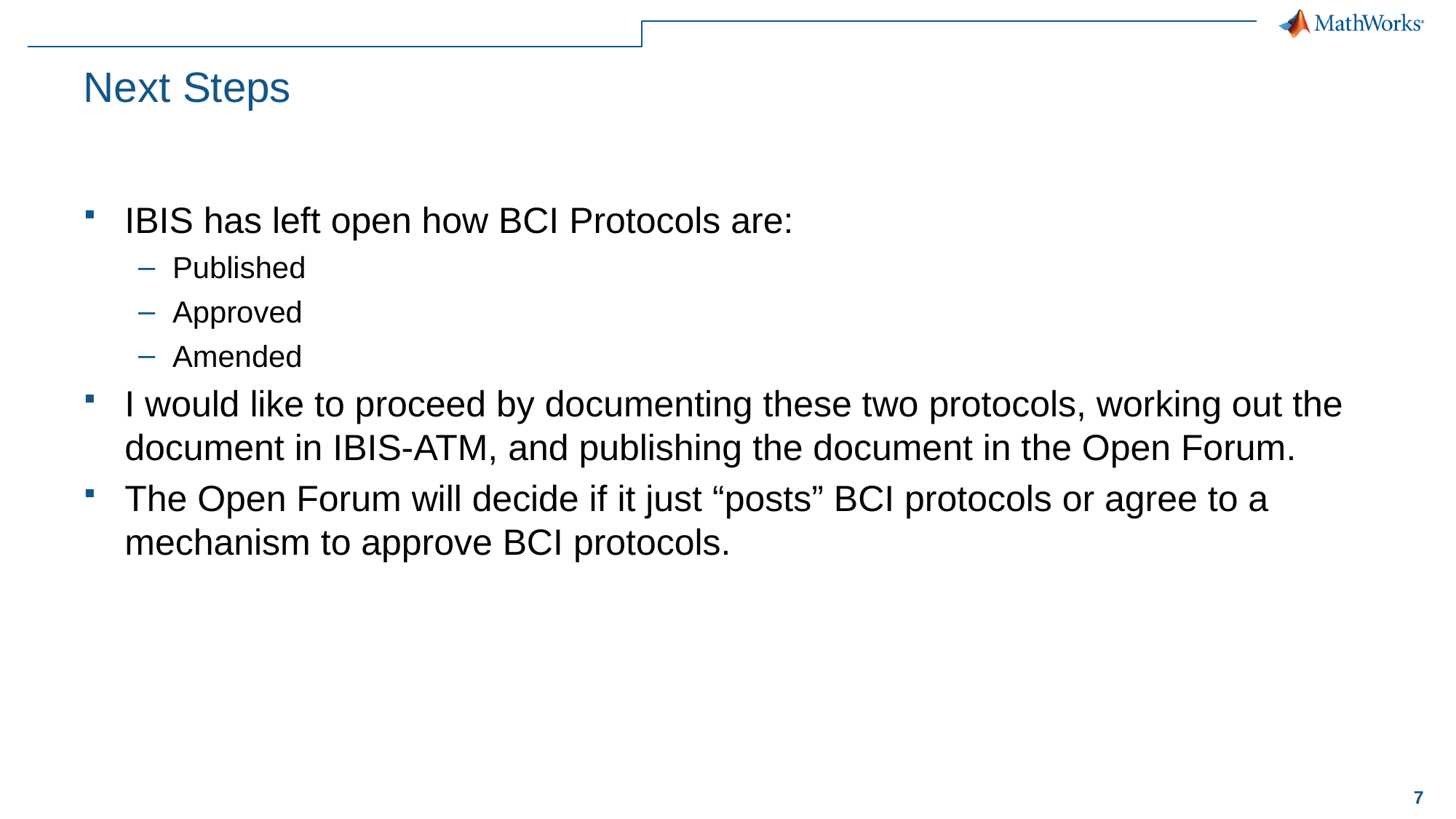

# Next Steps
IBIS has left open how BCI Protocols are:
Published
Approved
Amended
I would like to proceed by documenting these two protocols, working out the document in IBIS-ATM, and publishing the document in the Open Forum.
The Open Forum will decide if it just “posts” BCI protocols or agree to a mechanism to approve BCI protocols.